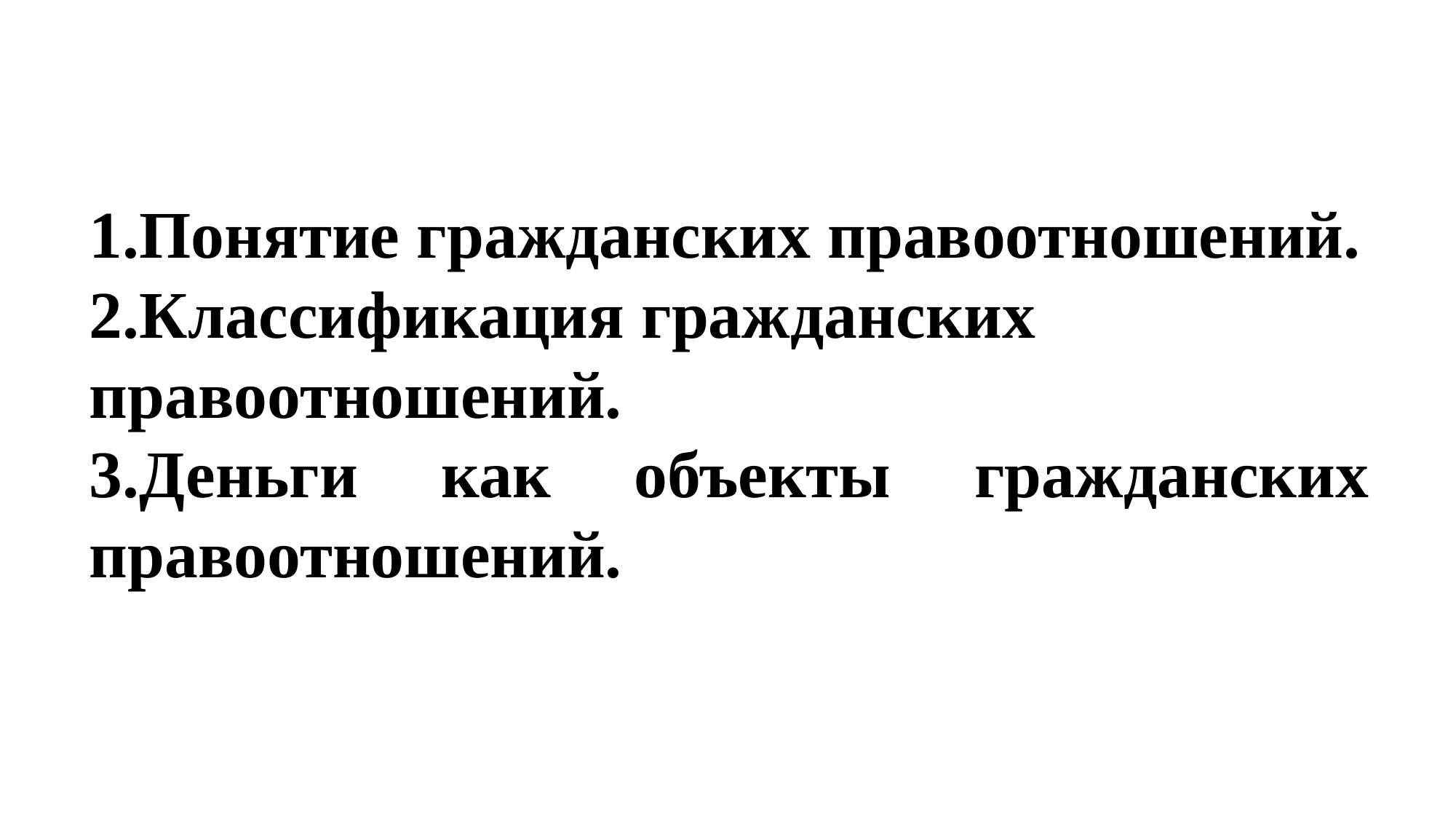

1.Понятие гражданских правоотношений.
2.Классификация гражданских правоотношений.
3.Деньги как объекты гражданских правоотношений.